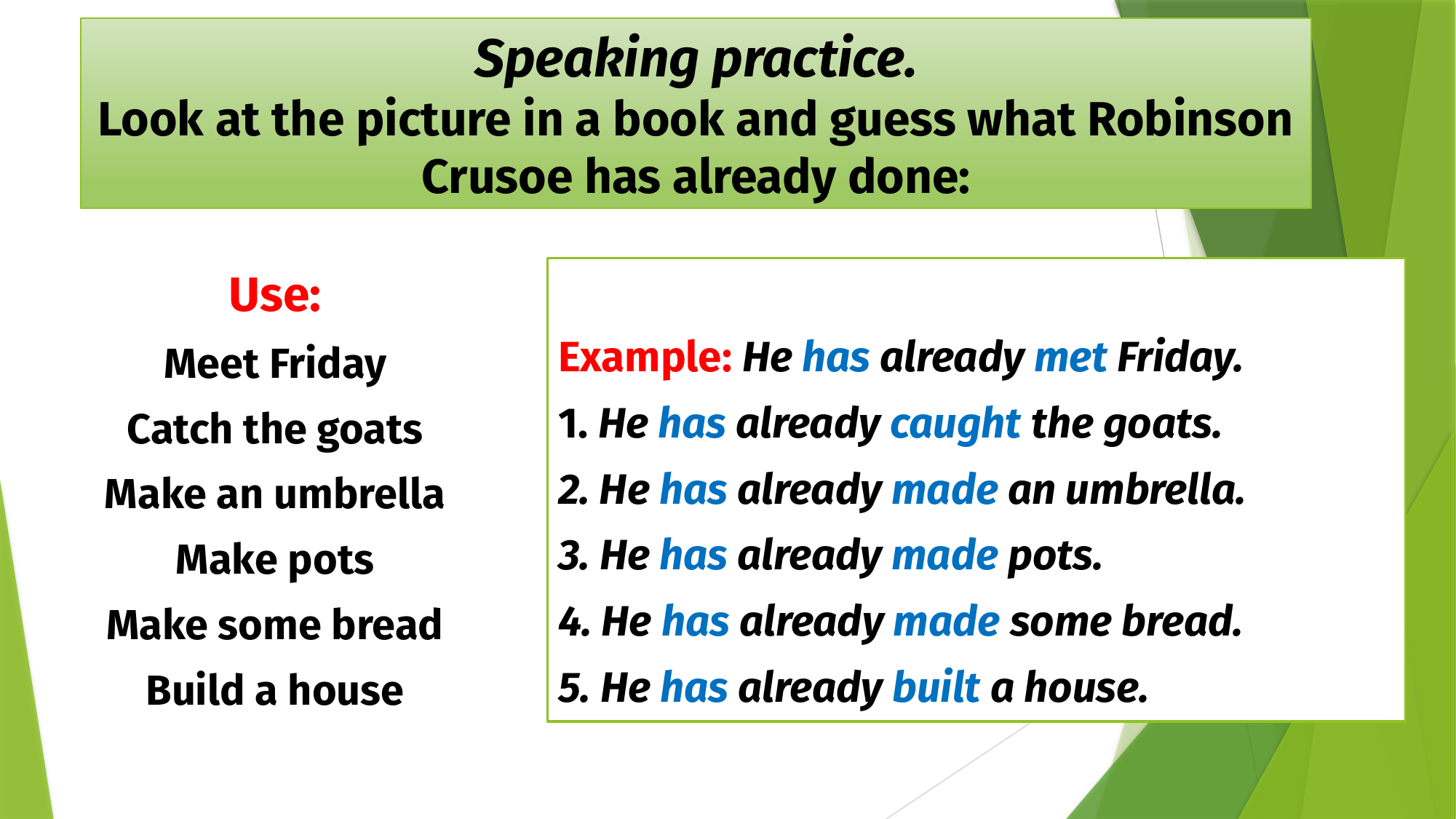

# Speaking practice. Look at the picture in a book and guess what Robinson Crusoe has already done:
Use:
Meet Friday
Catch the goats
Make an umbrella
Make pots
Make some bread
Build a house

Example: He has already met Friday.
1. He has already caught the goats.
2. He has already made an umbrella.
3. He has already made pots.
4. He has already made some bread.
5. He has already built a house.